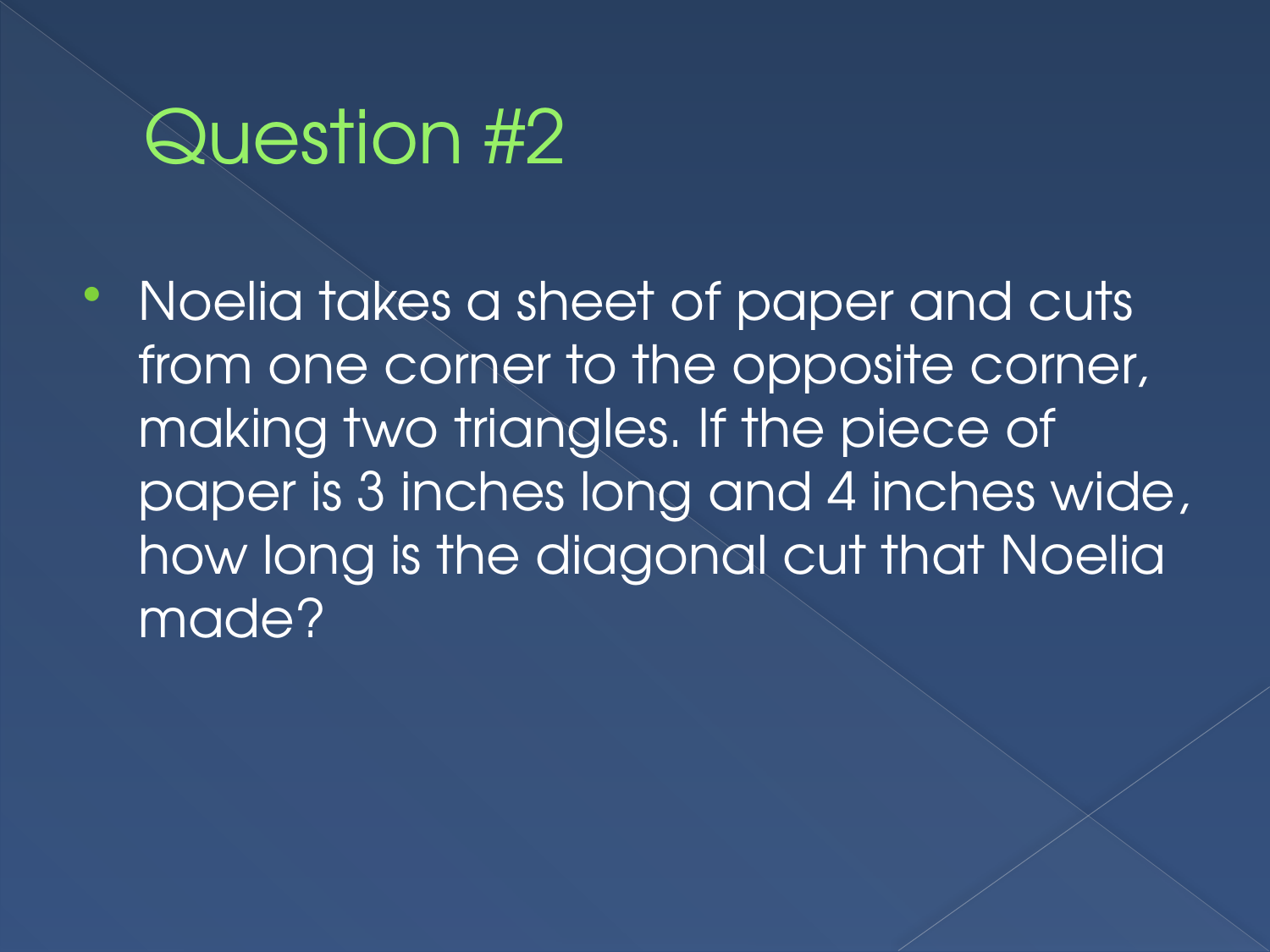

# Question #2
Noelia takes a sheet of paper and cuts from one corner to the opposite corner, making two triangles. If the piece of paper is 3 inches long and 4 inches wide, how long is the diagonal cut that Noelia made?